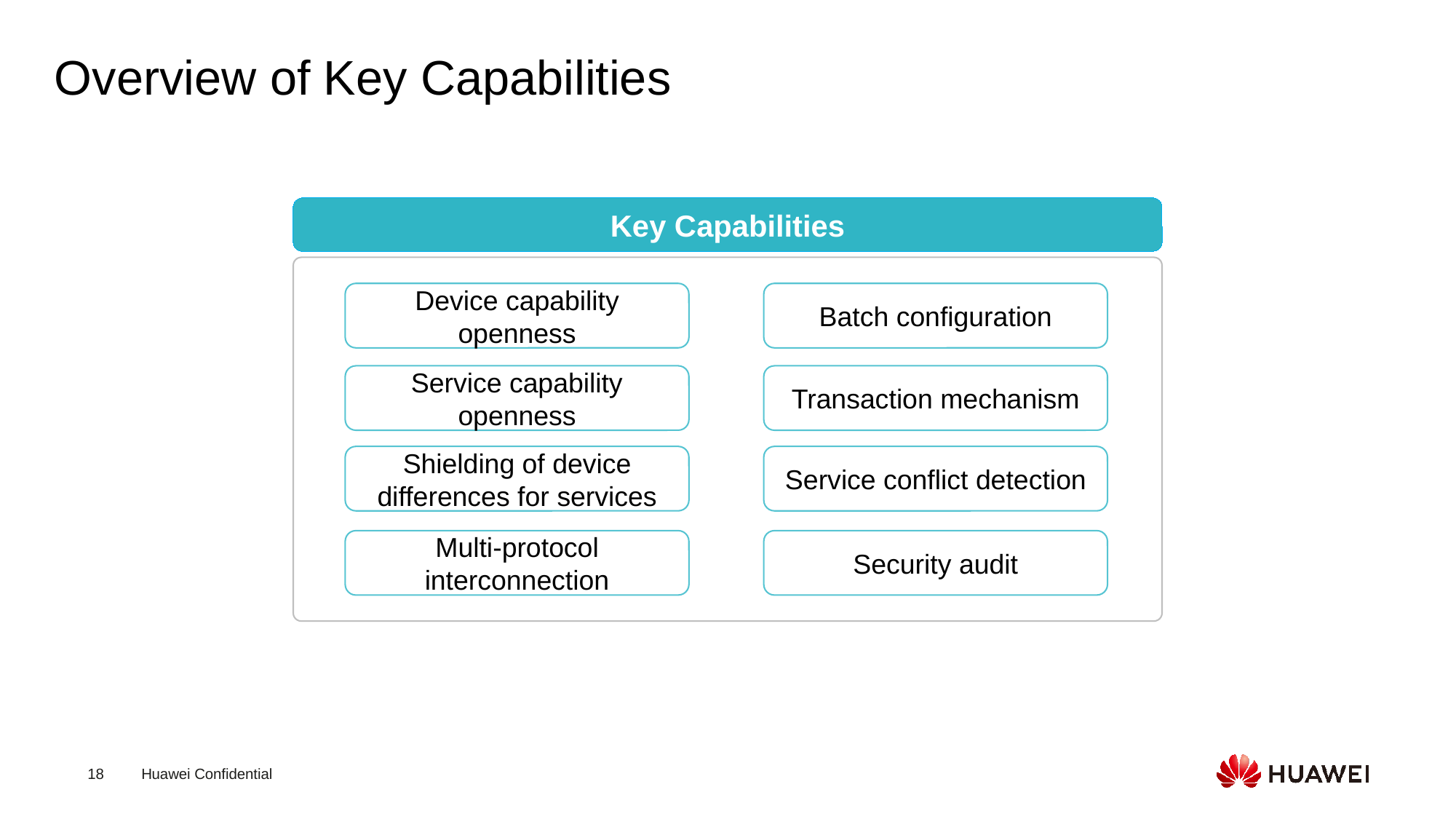

# Overview of Key Capabilities
Key Capabilities

Device capability openness
Batch configuration
Service capability openness
Transaction mechanism
Shielding of device differences for services
Service conflict detection
Multi-protocol interconnection
Security audit